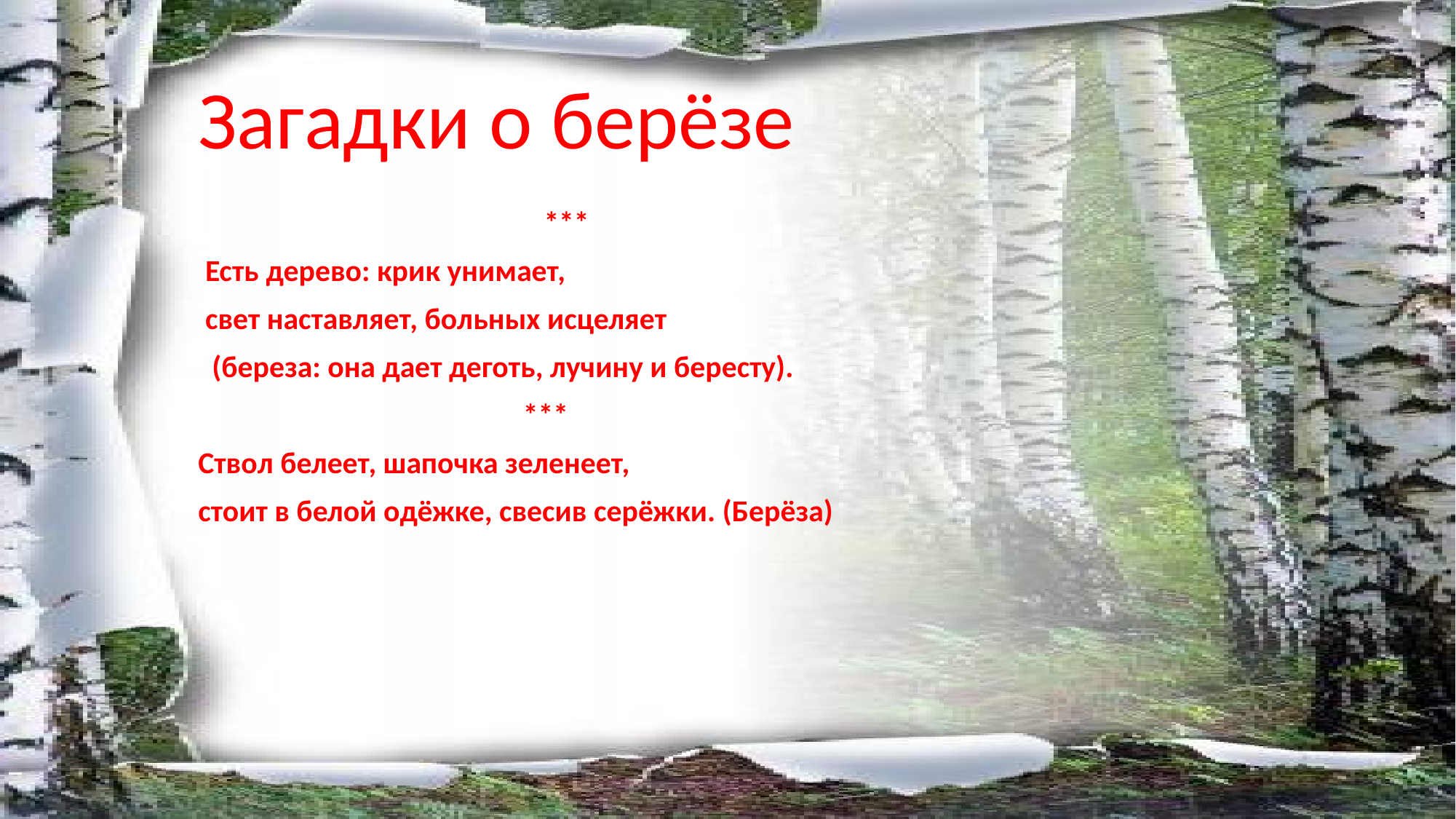

# Загадки о берёзе
                                                  ***
 Есть дерево: крик унимает,
 свет наставляет, больных исцеляет
  (береза: она дает деготь, лучину и бересту).
                                               ***
Ствол белеет, шапочка зеленеет,
стоит в белой одёжке, свесив серёжки. (Берёза)